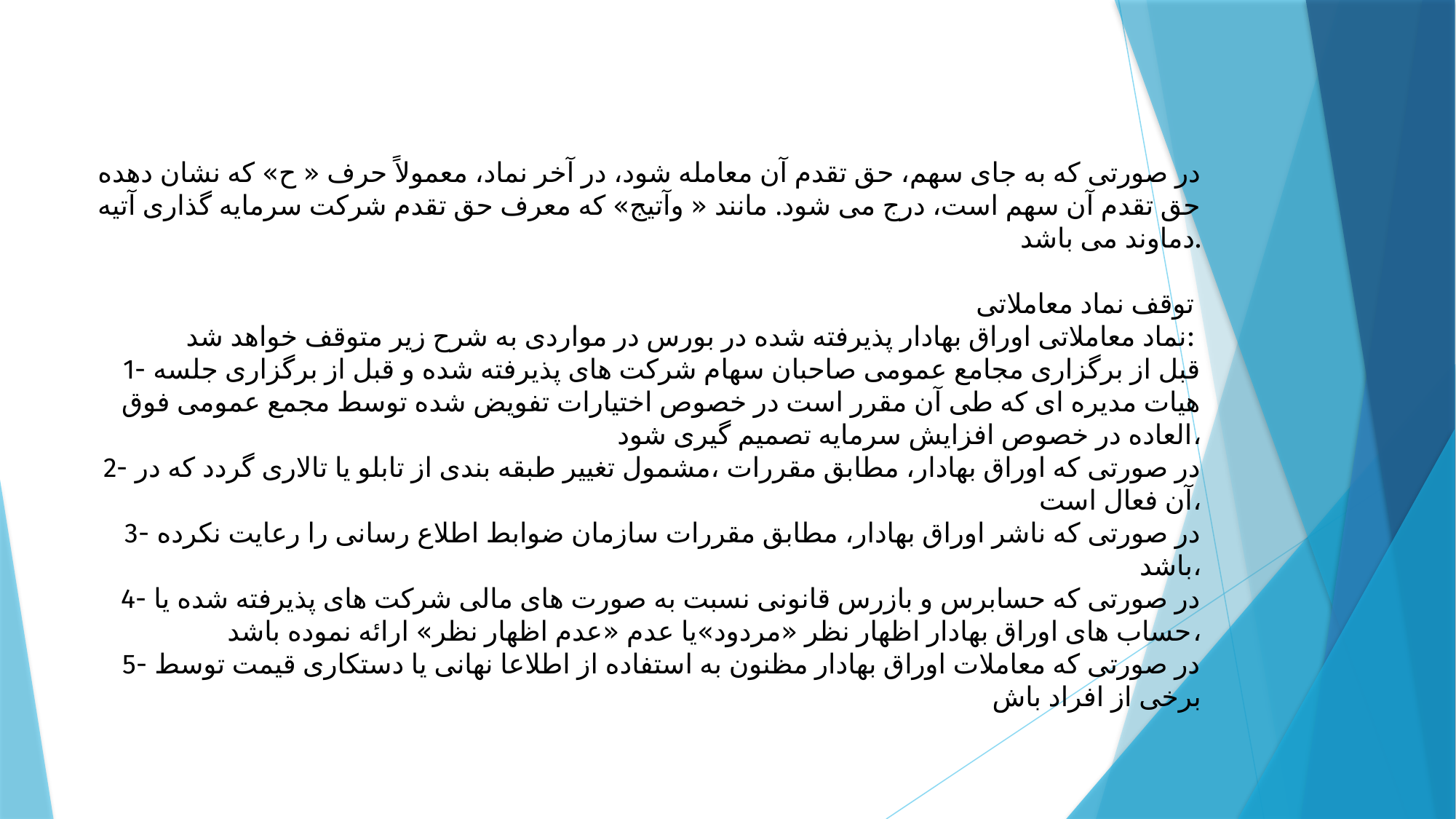

در صورتی که به جای سهم، حق تقدم آن معامله شود، در آخر نماد، معمولاً حرف « ح» که نشان دهده حق تقدم آن سهم است، درج می شود. مانند « وآتیج» که معرف حق تقدم شرکت سرمایه گذاری آتیه دماوند می باشد.

توقف نماد معاملاتی
نماد معاملاتی اوراق بهادار پذیرفته شده در بورس در مواردی به شرح زیر متوقف خواهد شد:
1- قبل از برگزاری مجامع عمومی صاحبان سهام شرکت های پذیرفته شده و قبل از برگزاری جلسه هیات مدیره ای که طی آن مقرر است در خصوص اختیارات تفویض شده توسط مجمع عمومی فوق العاده در خصوص افزایش سرمایه تصمیم گیری شود،
2- در صورتی که اوراق بهادار، مطابق مقررات ،مشمول تغییر طبقه بندی از تابلو یا تالاری گردد که در آن فعال است،
3- در صورتی که ناشر اوراق بهادار، مطابق مقررات سازمان ضوابط اطلاع رسانی را رعایت نکرده باشد،
4- در صورتی که حسابرس و بازرس قانونی نسبت به صورت های مالی شرکت های پذیرفته شده یا حساب های اوراق بهادار اظهار نظر «مردود»یا عدم «عدم اظهار نظر» ارائه نموده باشد،
5- در صورتی که معاملات اوراق بهادار مظنون به استفاده از اطلاعا نهانی یا دستکاری قیمت توسط برخی از افراد باش